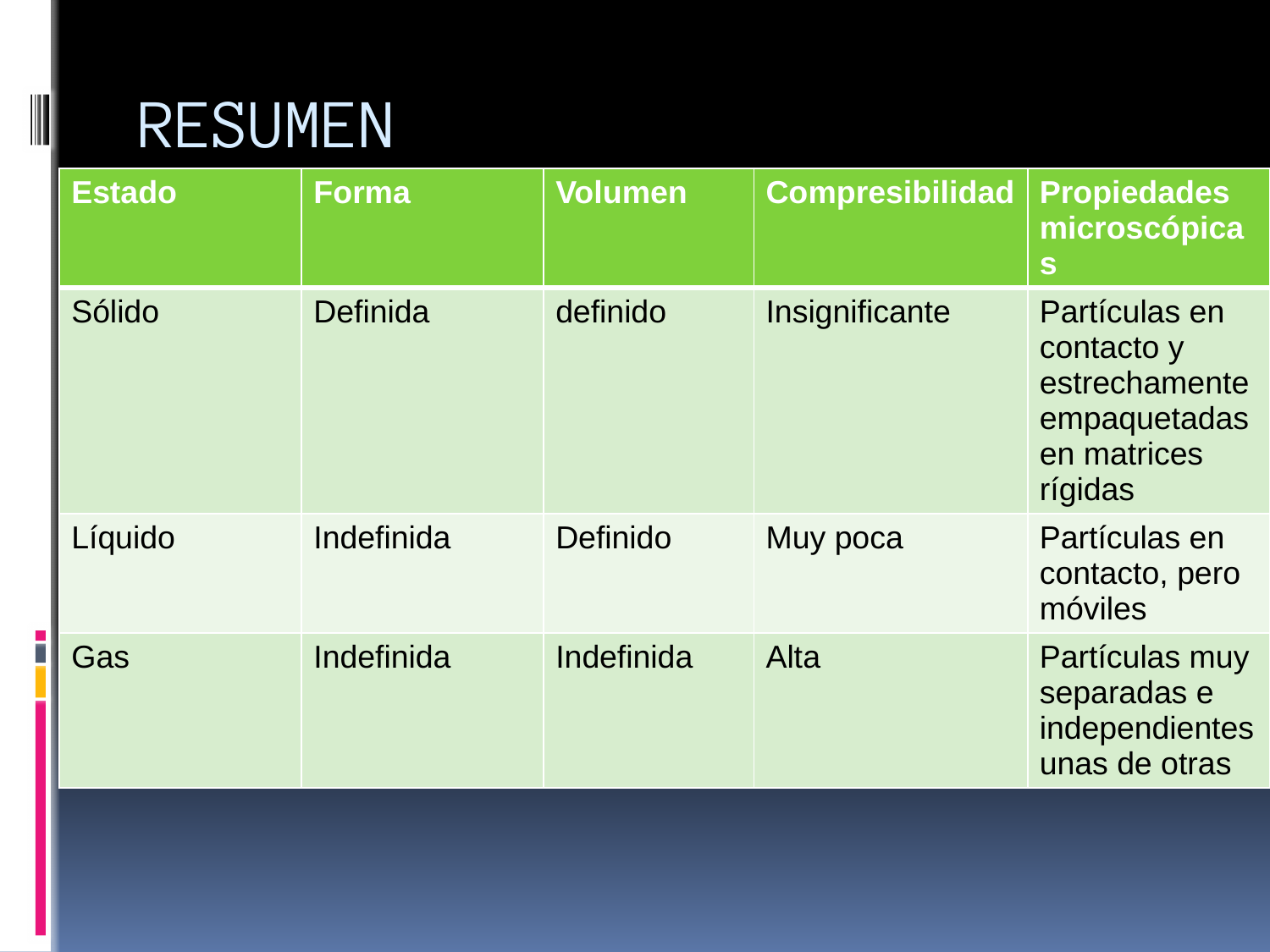

# RESUMEN
| Estado | Forma | Volumen | Compresibilidad | Propiedades microscópicas |
| --- | --- | --- | --- | --- |
| Sólido | Definida | definido | Insignificante | Partículas en contacto y estrechamente empaquetadas en matrices rígidas |
| Líquido | Indefinida | Definido | Muy poca | Partículas en contacto, pero móviles |
| Gas | Indefinida | Indefinida | Alta | Partículas muy separadas e independientes unas de otras |